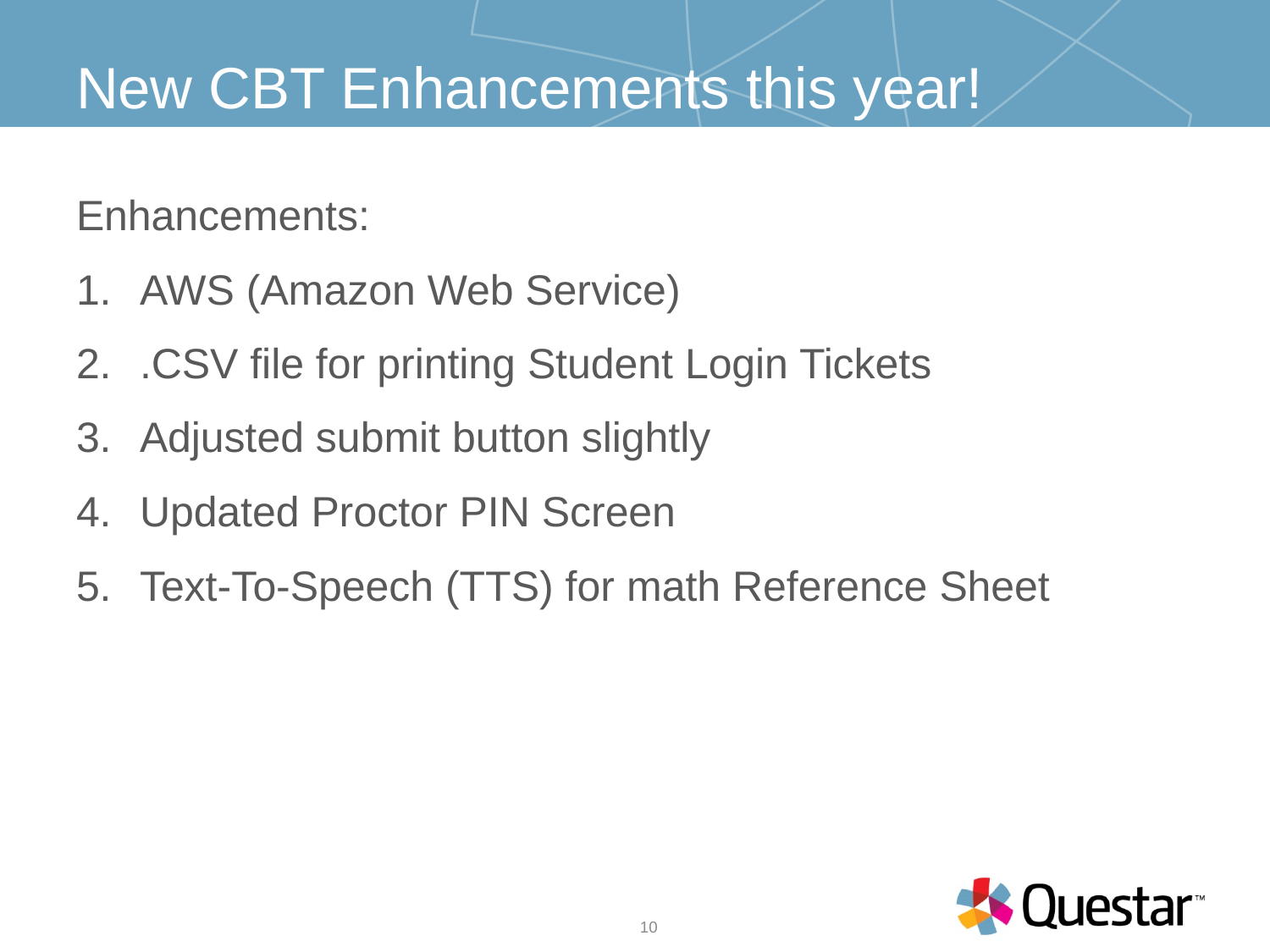

# New CBT Enhancements this year!
Enhancements:
AWS (Amazon Web Service)
.CSV file for printing Student Login Tickets
Adjusted submit button slightly
Updated Proctor PIN Screen
Text-To-Speech (TTS) for math Reference Sheet
10